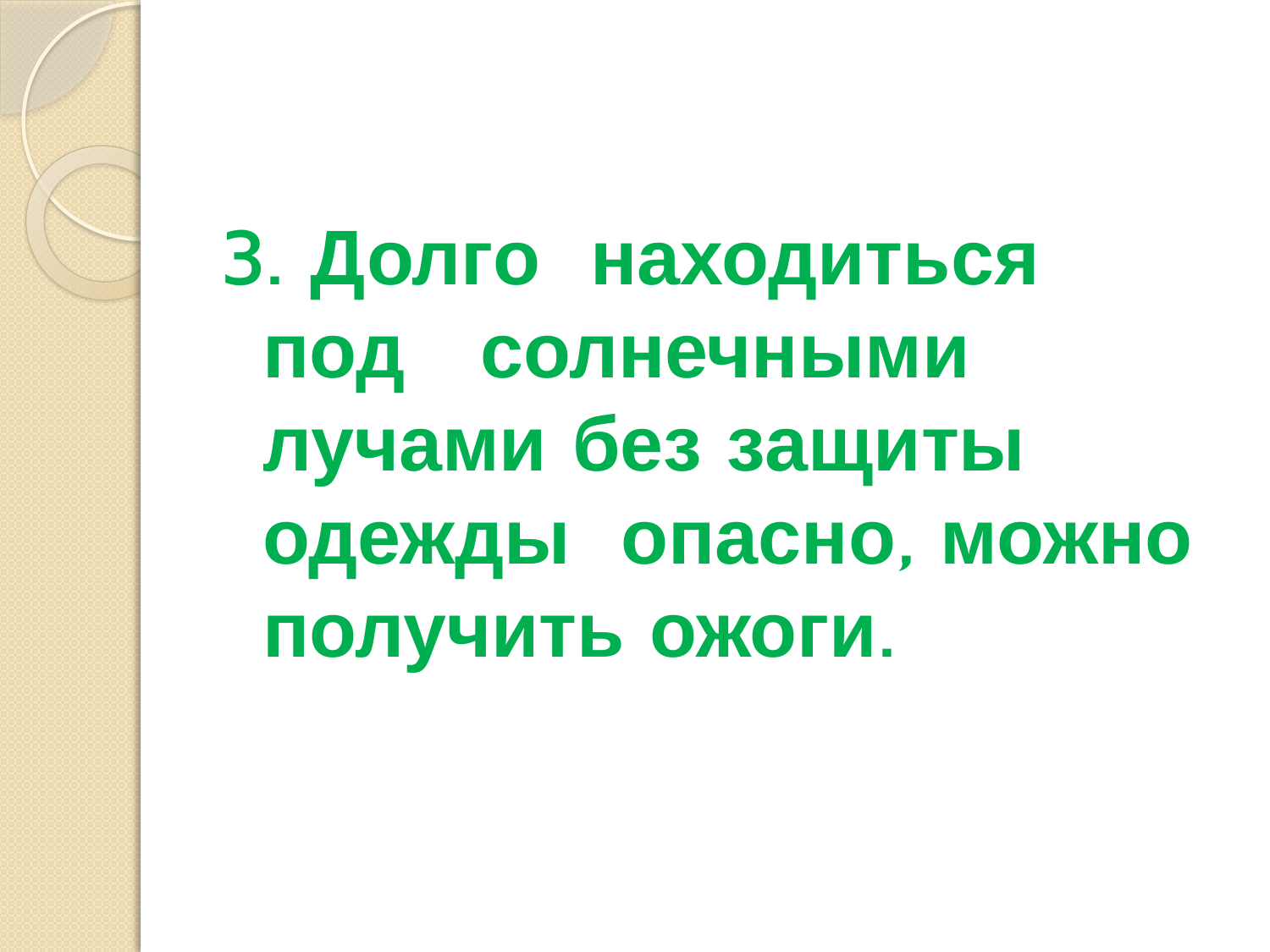

3. Долго  находиться   под   солнечными   лучами без защиты одежды  опасно, можно получить ожоги.